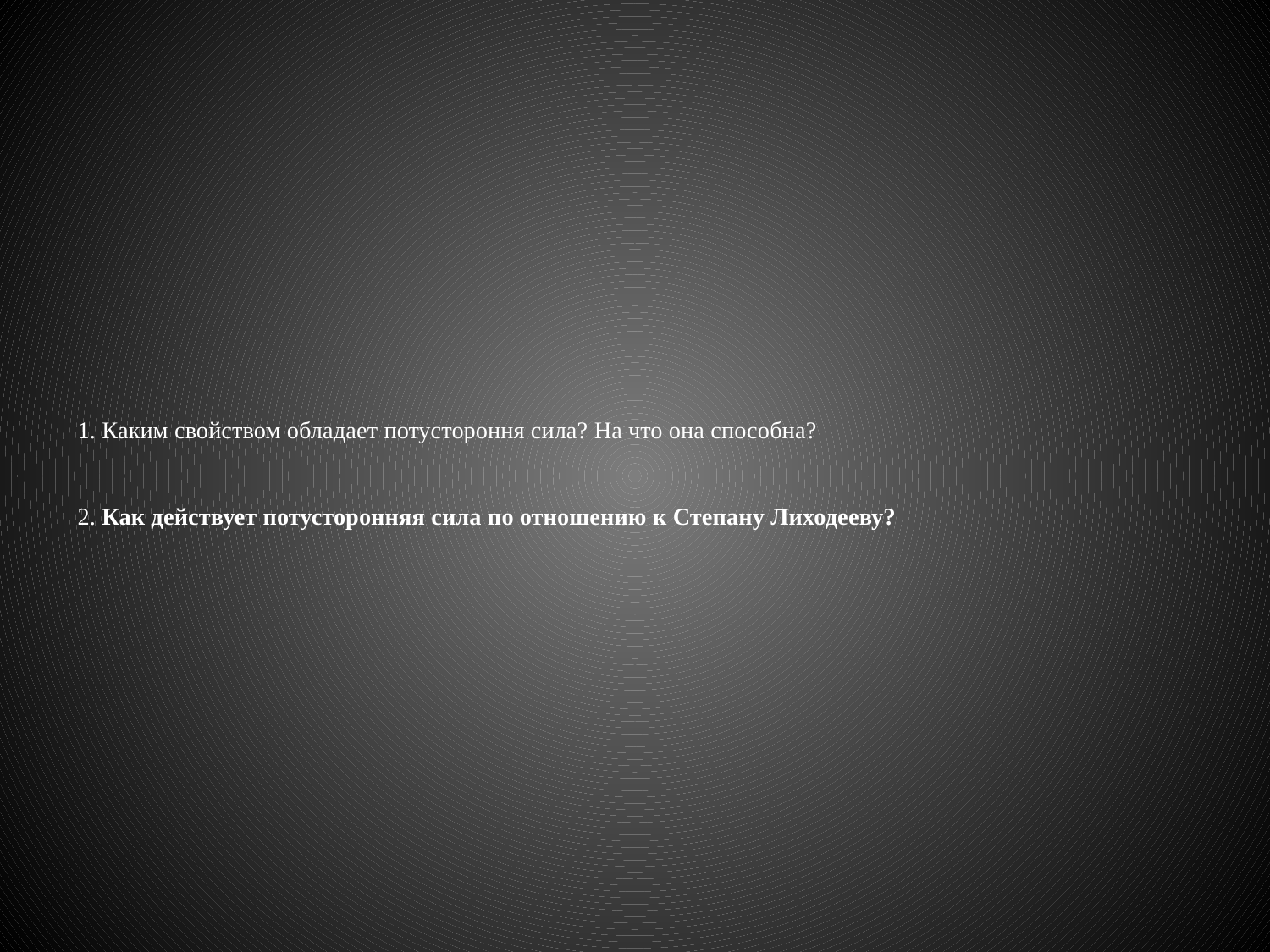

# 1. Каким свойством обладает потустороння сила? На что она способна? 2. Как действует потусторонняя сила по отношению к Степану Лиходееву?